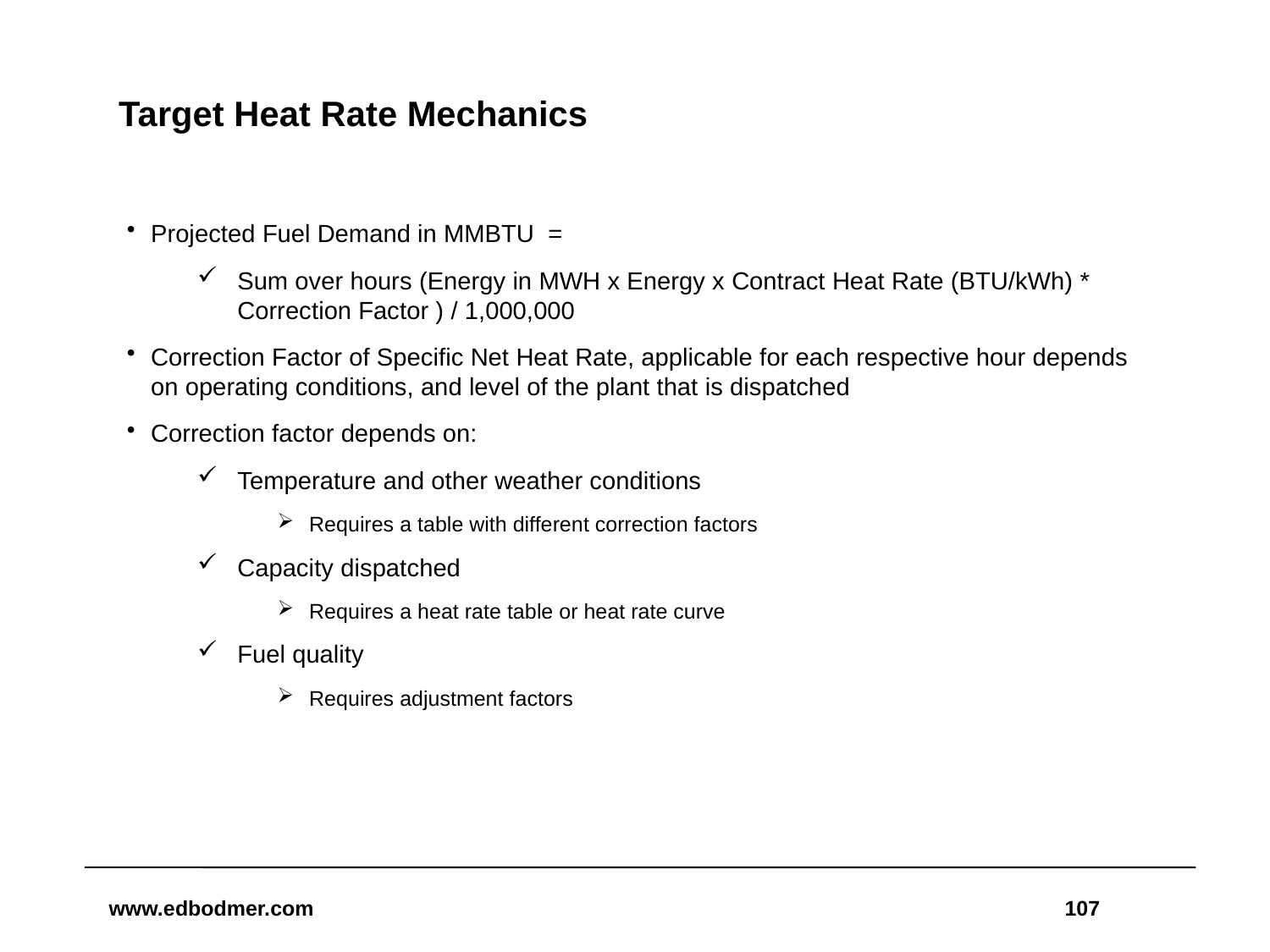

# Target Heat Rate Mechanics
Projected Fuel Demand in MMBTU  =
Sum over hours (Energy in MWH x Energy x Contract Heat Rate (BTU/kWh) *  Correction Factor ) / 1,000,000
Correction Factor of Specific Net Heat Rate, applicable for each respective hour depends on operating conditions, and level of the plant that is dispatched
Correction factor depends on:
Temperature and other weather conditions
Requires a table with different correction factors
Capacity dispatched
Requires a heat rate table or heat rate curve
Fuel quality
Requires adjustment factors